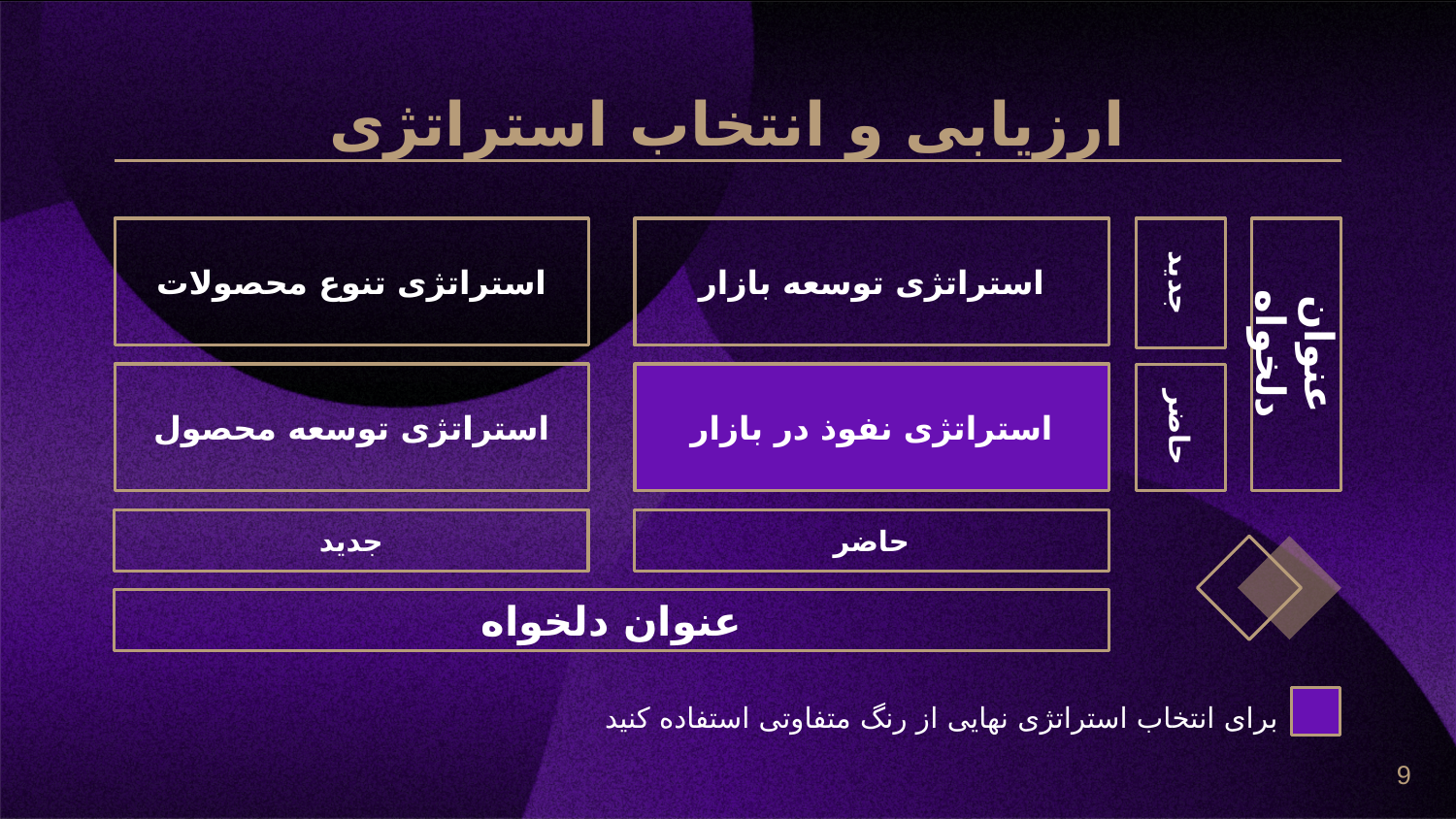

# ارزیابی و انتخاب استراتژی
استراتژی توسعه بازار
استراتژی تنوع محصولات
جدید
عنوان دلخواه
استراتژی نفوذ در بازار
استراتژی توسعه محصول
حاضر
جدید
حاضر

عنوان دلخواه
برای انتخاب استراتژی نهایی از رنگ متفاوتی استفاده کنید

9